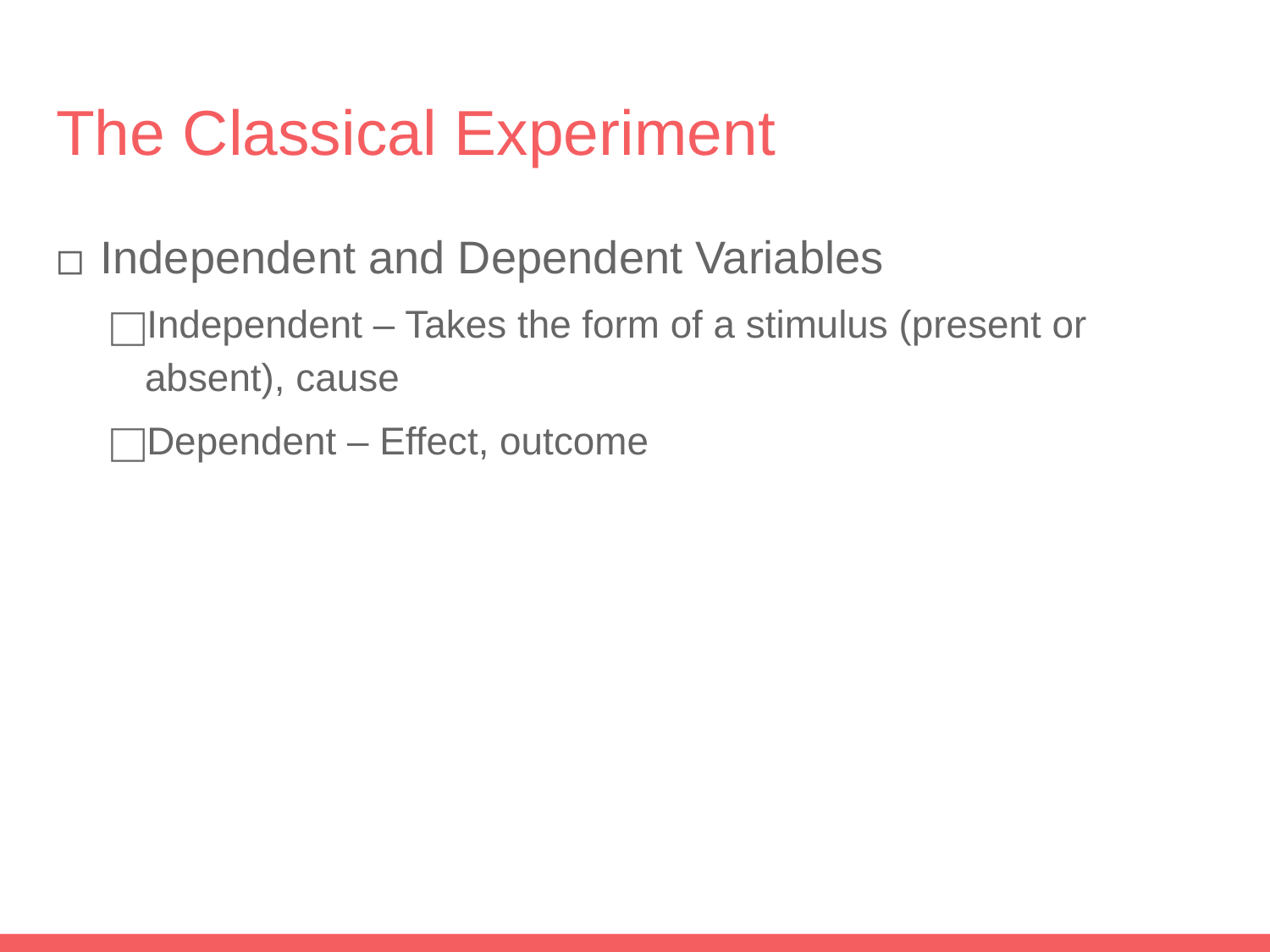

# The Classical Experiment
Independent and Dependent Variables
Independent – Takes the form of a stimulus (present or absent), cause
Dependent – Effect, outcome